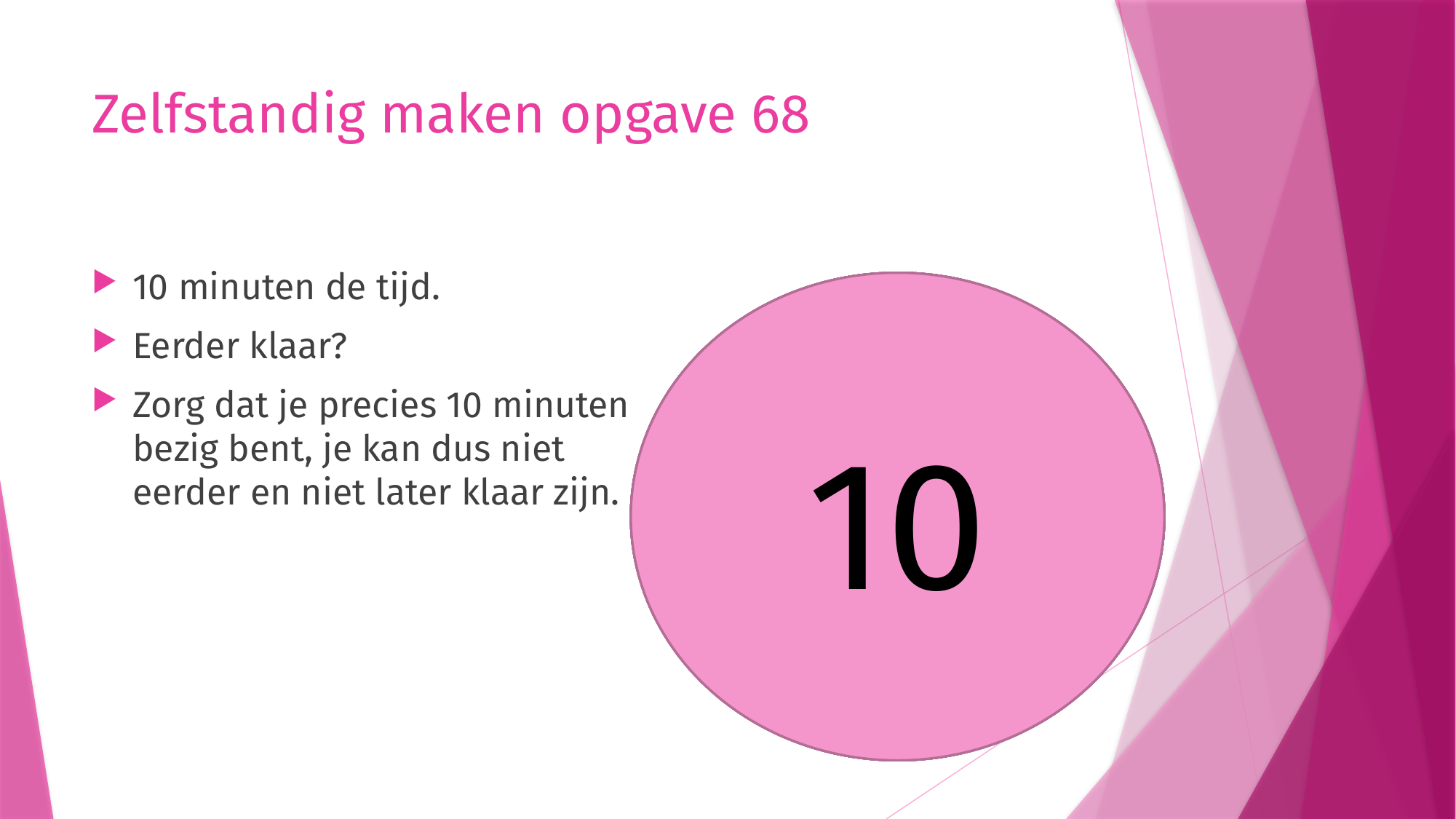

# Zelfstandig maken opgave 68
10 minuten de tijd.
Eerder klaar?
Zorg dat je precies 10 minuten bezig bent, je kan dus niet eerder en niet later klaar zijn.
10
8
9
5
6
7
4
3
1
2